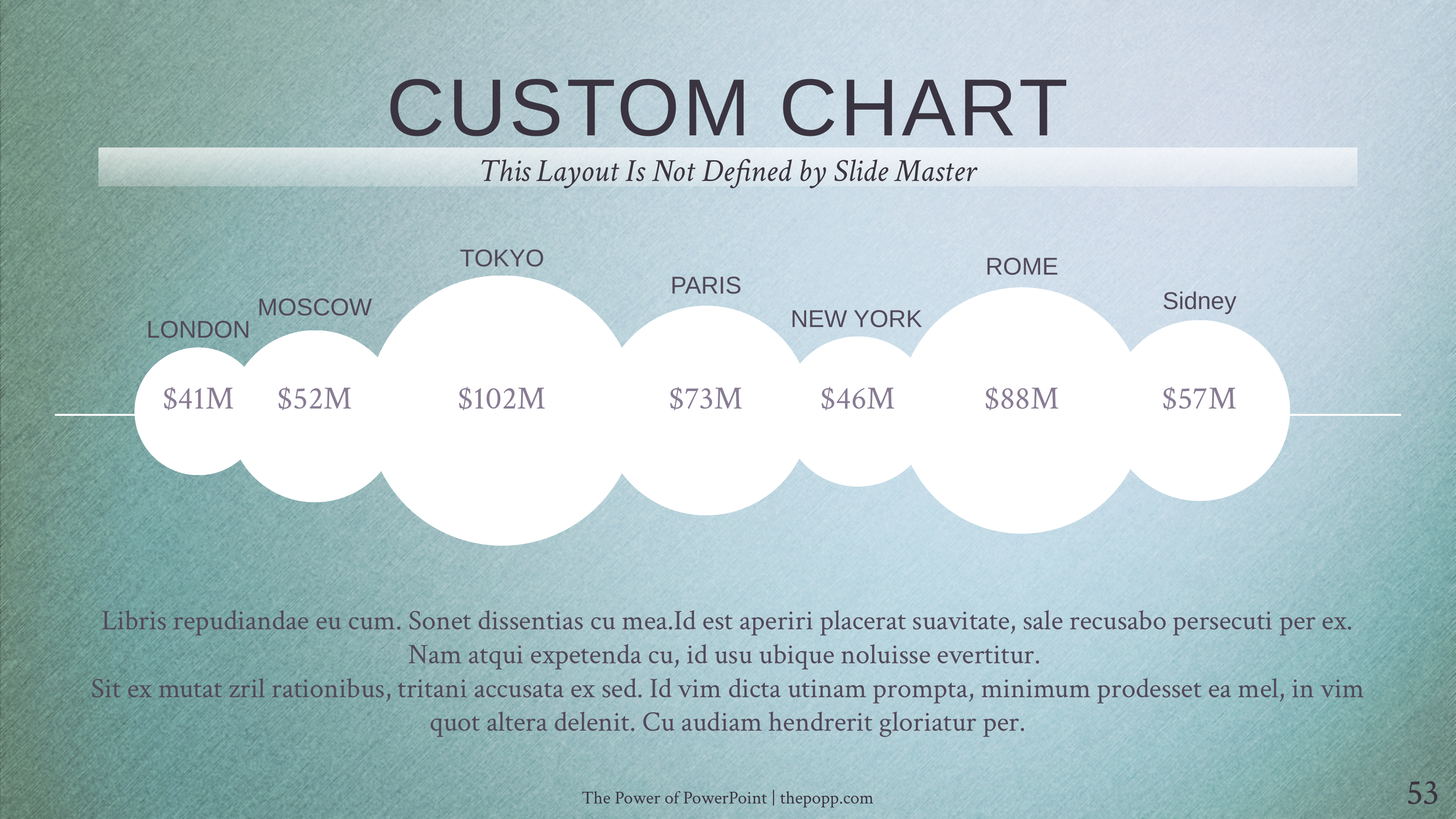

# CUSTOM CHART
This Layout Is Not Defined by Slide Master
TOKYO
ROME
PARIS

Sidney

MOSCOW
NEW YORK

LONDON

$41M
$52M
$102M
$73M
$46M
$88M
$57M
Libris repudiandae eu cum. Sonet dissentias cu mea.Id est aperiri placerat suavitate, sale recusabo persecuti per ex. Nam atqui expetenda cu, id usu ubique noluisse evertitur.
Sit ex mutat zril rationibus, tritani accusata ex sed. Id vim dicta utinam prompta, minimum prodesset ea mel, in vim quot altera delenit. Cu audiam hendrerit gloriatur per.
53
The Power of PowerPoint | thepopp.com